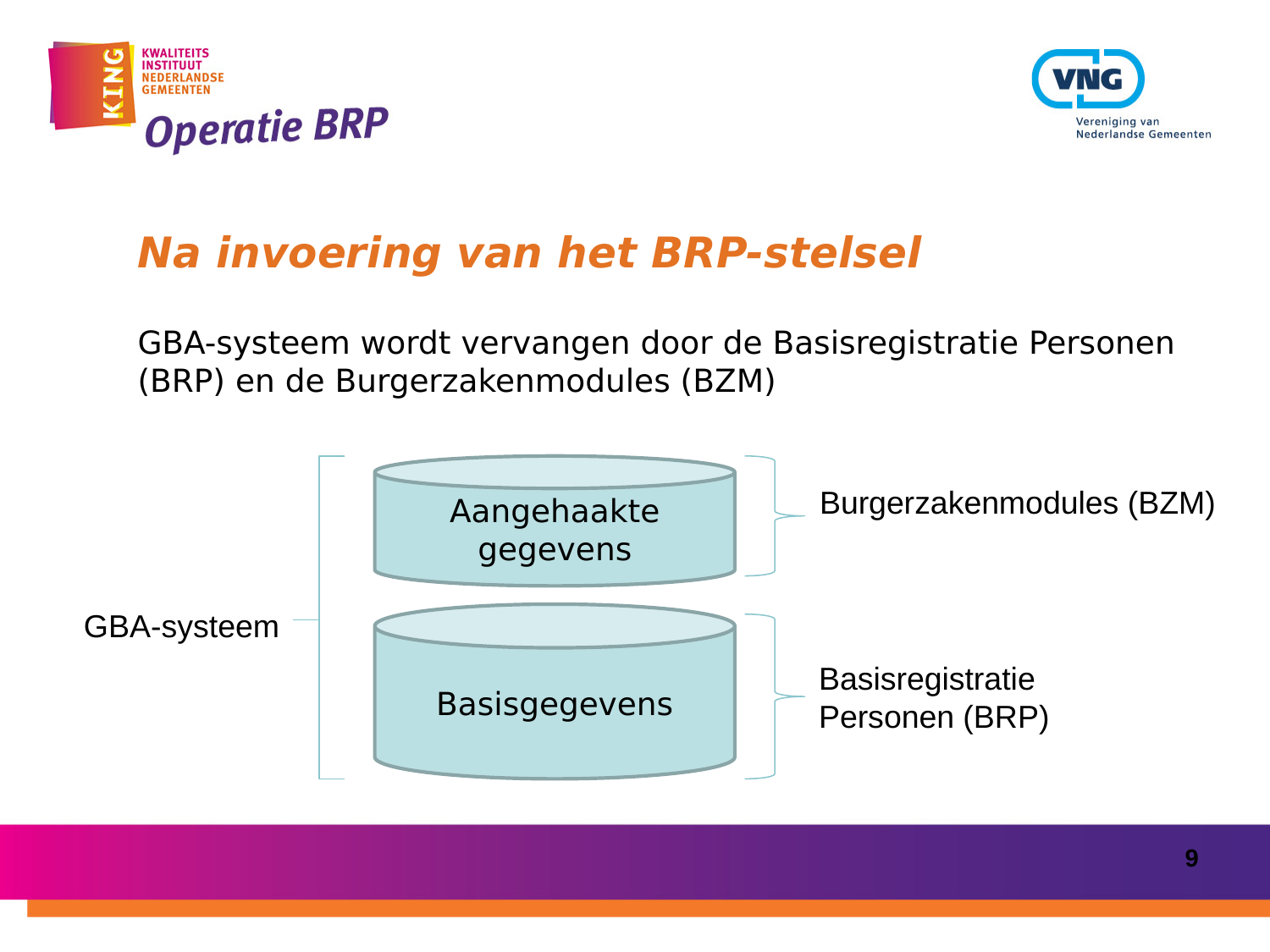

# Na invoering van het BRP-stelsel
GBA-systeem wordt vervangen door de Basisregistratie Personen (BRP) en de Burgerzakenmodules (BZM)

Aangehaakte
gegevens

Burgerzakenmodules (BZM)
GBA-systeem
Basisgegevens

Basisregistratie
Personen (BRP)
9